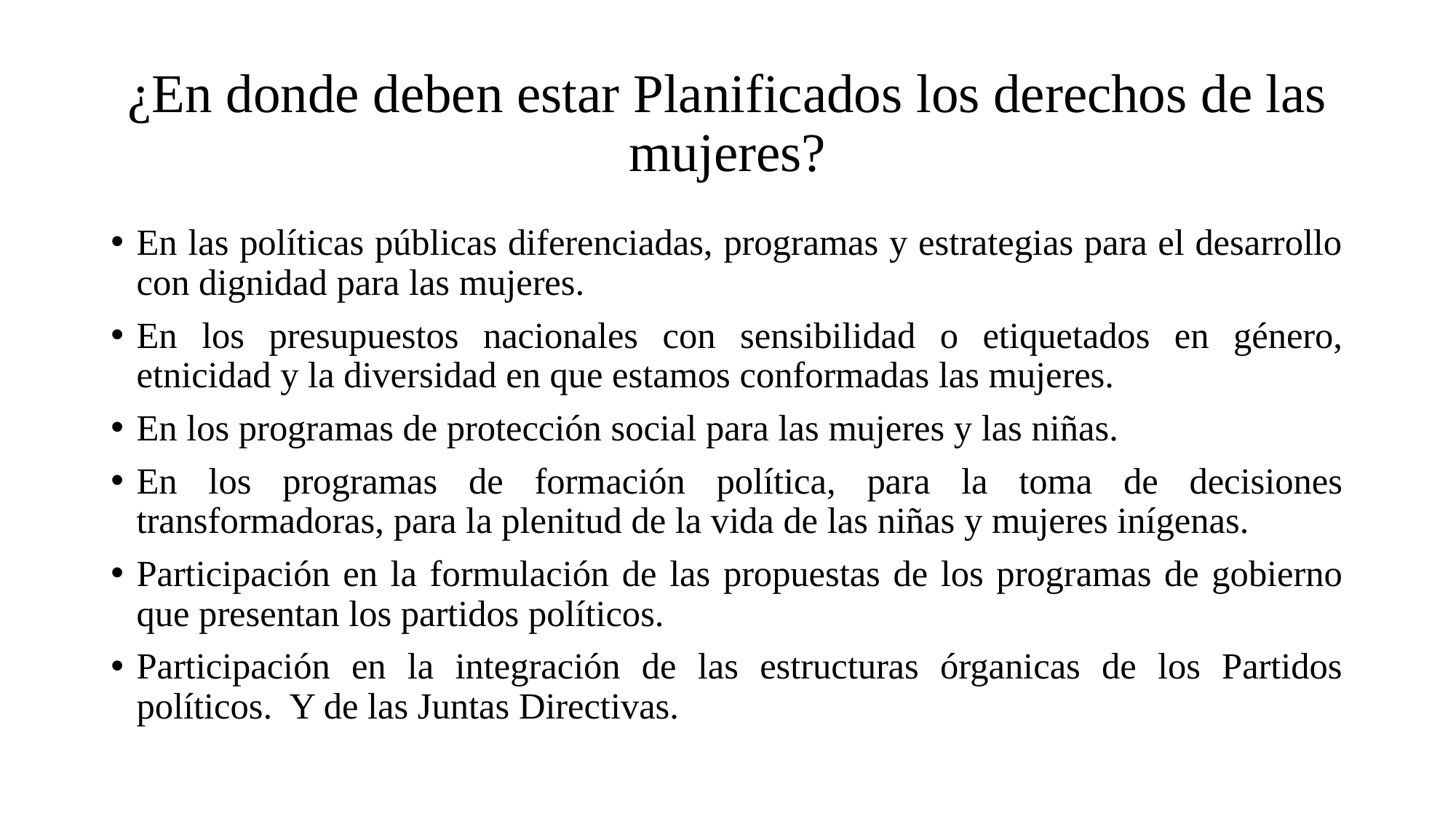

# ¿En donde deben estar Planificados los derechos de las mujeres?
En las políticas públicas diferenciadas, programas y estrategias para el desarrollo con dignidad para las mujeres.
En los presupuestos nacionales con sensibilidad o etiquetados en género, etnicidad y la diversidad en que estamos conformadas las mujeres.
En los programas de protección social para las mujeres y las niñas.
En los programas de formación política, para la toma de decisiones transformadoras, para la plenitud de la vida de las niñas y mujeres inígenas.
Participación en la formulación de las propuestas de los programas de gobierno que presentan los partidos políticos.
Participación en la integración de las estructuras órganicas de los Partidos políticos.  Y de las Juntas Directivas.